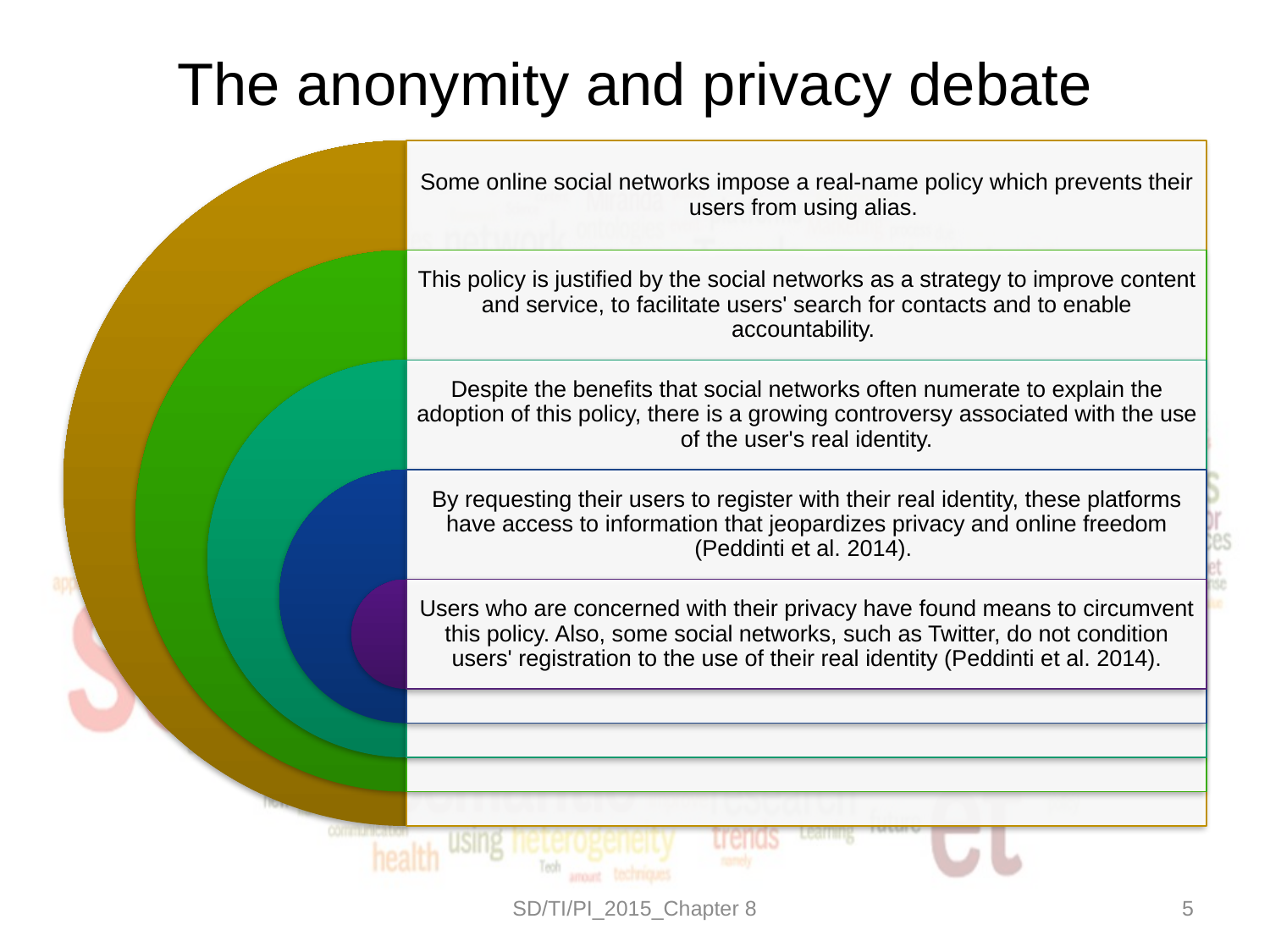

# The anonymity and privacy debate
Some online social networks impose a real-name policy which prevents their users from using alias.
This policy is justified by the social networks as a strategy to improve content and service, to facilitate users' search for contacts and to enable accountability.
Despite the benefits that social networks often numerate to explain the adoption of this policy, there is a growing controversy associated with the use of the user's real identity.
By requesting their users to register with their real identity, these platforms have access to information that jeopardizes privacy and online freedom (Peddinti et al. 2014).
Users who are concerned with their privacy have found means to circumvent this policy. Also, some social networks, such as Twitter, do not condition users' registration to the use of their real identity (Peddinti et al. 2014).
SD/TI/PI_2015_Chapter 8
5